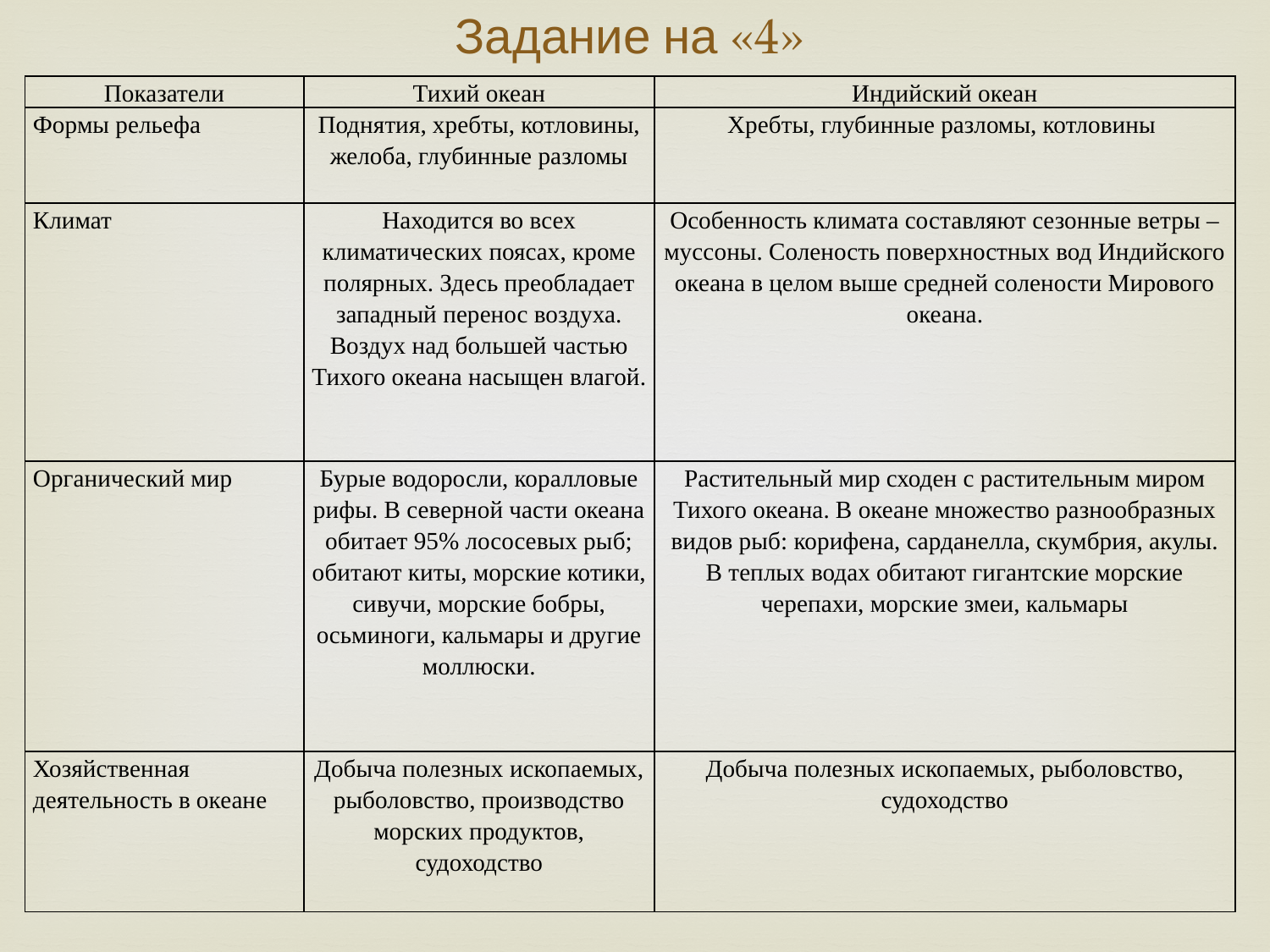

# Задание на «4»
| Показатели | Тихий океан | Индийский океан |
| --- | --- | --- |
| Формы рельефа | Поднятия, хребты, котловины, желоба, глубинные разломы | Хребты, глубинные разломы, котловины |
| Климат | Находится во всех климатических поясах, кроме полярных. Здесь преобладает западный перенос воздуха. Воздух над большей частью Тихого океана насыщен влагой. | Особенность климата составляют сезонные ветры – муссоны. Соленость поверхностных вод Индийского океана в целом выше средней солености Мирового океана. |
| Органический мир | Бурые водоросли, коралловые рифы. В северной части океана обитает 95% лососевых рыб; обитают киты, морские котики, сивучи, морские бобры, осьминоги, кальмары и другие моллюски. | Растительный мир сходен с растительным миром Тихого океана. В океане множество разнообразных видов рыб: корифена, сарданелла, скумбрия, акулы. В теплых водах обитают гигантские морские черепахи, морские змеи, кальмары |
| Хозяйственная деятельность в океане | Добыча полезных ископаемых, рыболовство, производство морских продуктов, судоходство | Добыча полезных ископаемых, рыболовство, судоходство |